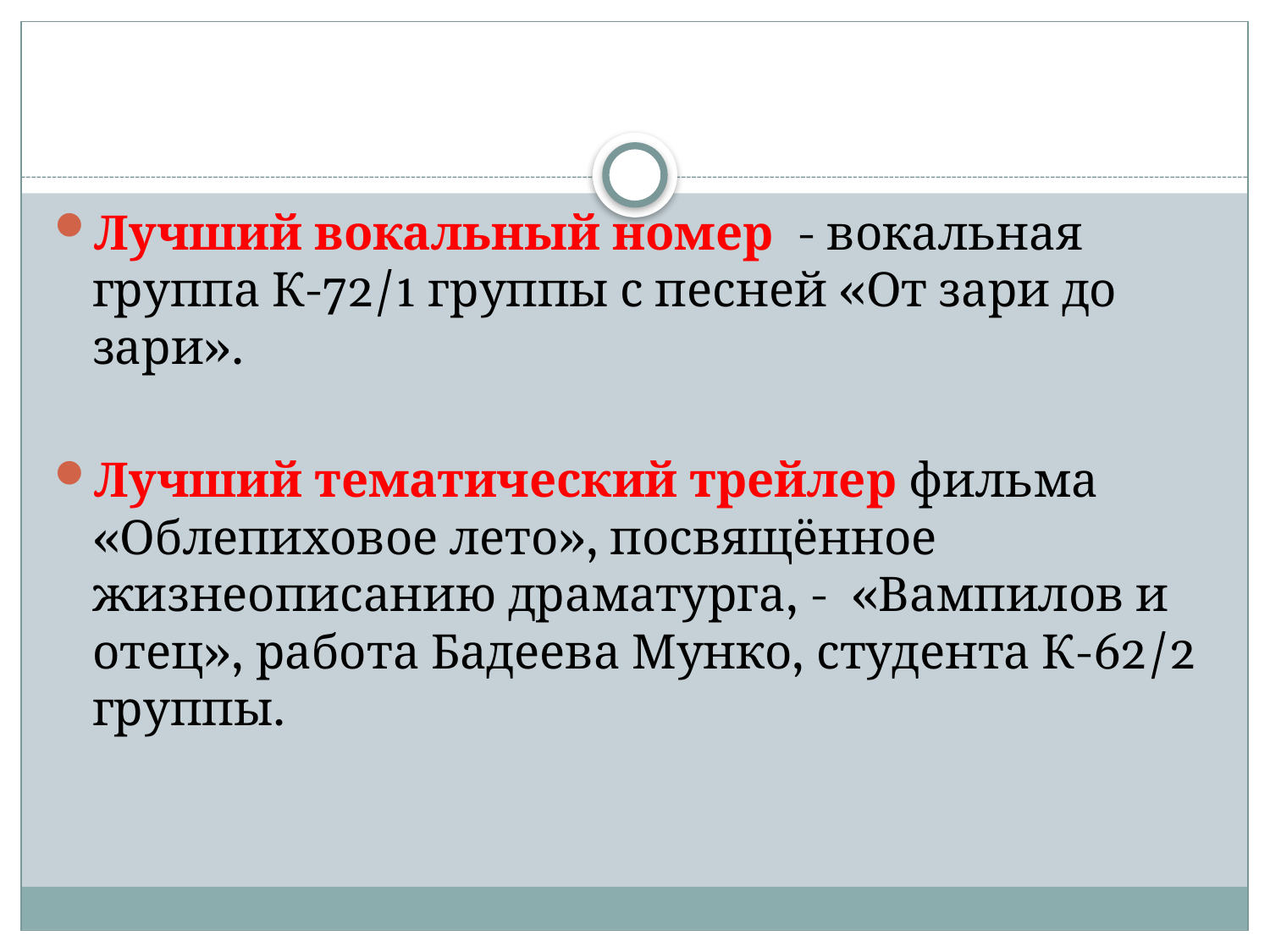

Лучший вокальный номер  - вокальная группа К-72/1 группы с песней «От зари до зари».

Лучший тематический трейлер фильма «Облепиховое лето», посвящённое жизнеописанию драматурга, -  «Вампилов и отец», работа Бадеева Мунко, студента К-62/2 группы.